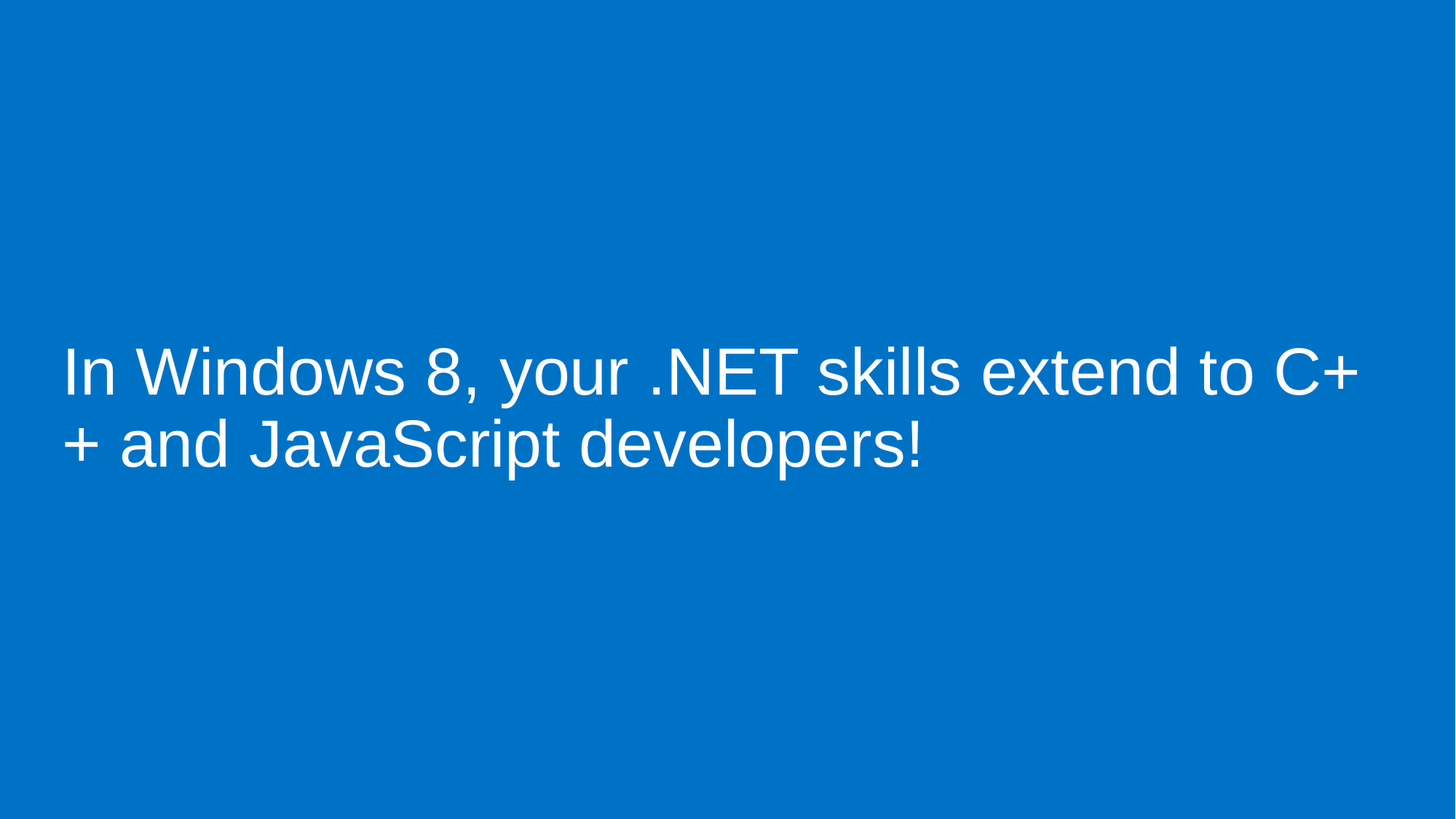

# In Windows 8, your .NET skills extend to C++ and JavaScript developers!